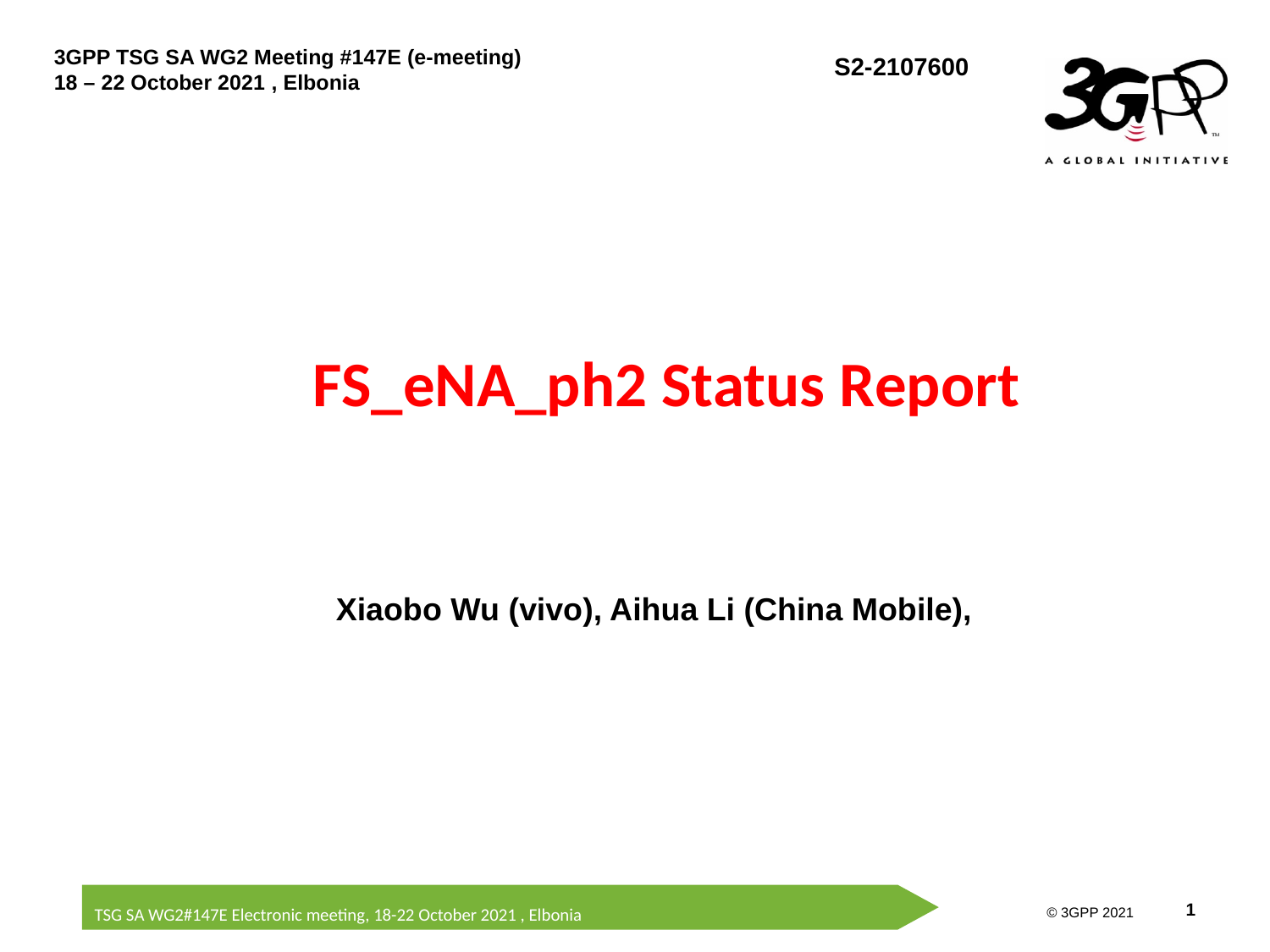

# FS_eNA_ph2 Status Report
Xiaobo Wu (vivo), Aihua Li (China Mobile),